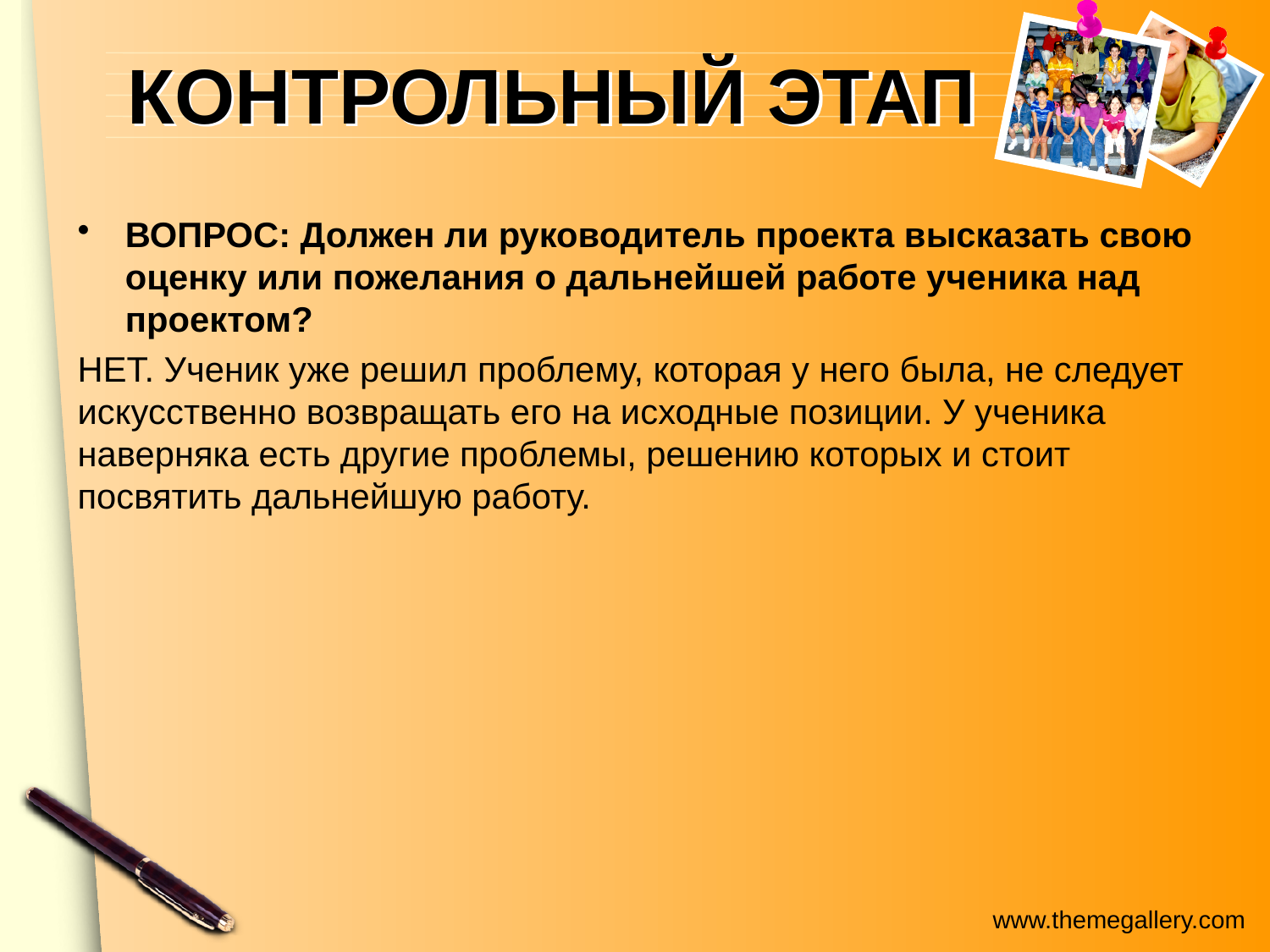

# КОНТРОЛЬНЫЙ ЭТАП
ВОПРОС: Должен ли руководитель проекта высказать свою оценку или пожелания о дальнейшей работе ученика над проектом?
НЕТ. Ученик уже решил проблему, которая у него была, не следует искусственно возвращать его на исходные позиции. У ученика наверняка есть другие проблемы, решению которых и стоит посвятить дальнейшую работу.